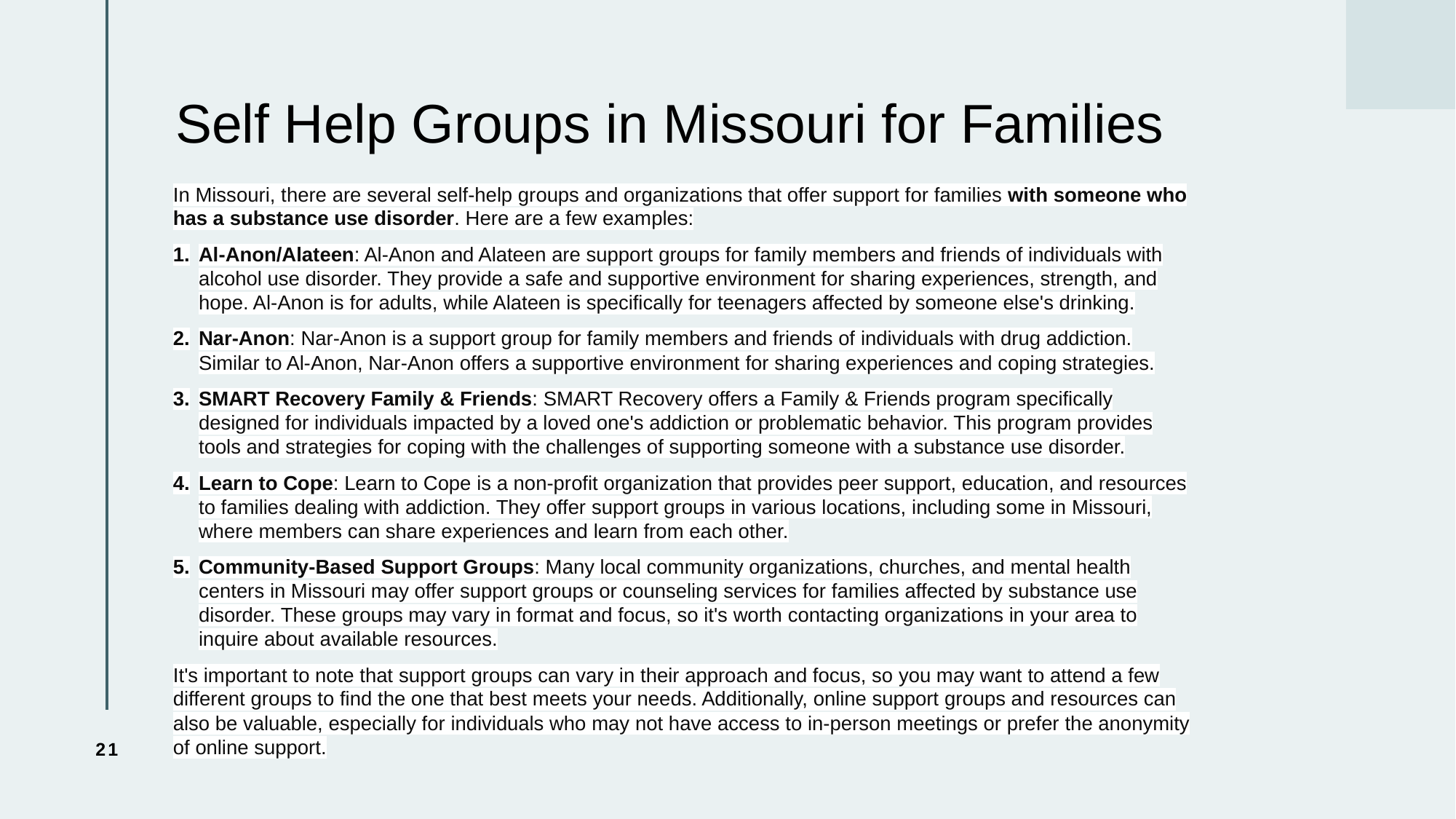

# Self Help Groups in Missouri for Families
In Missouri, there are several self-help groups and organizations that offer support for families with someone who has a substance use disorder. Here are a few examples:
Al-Anon/Alateen: Al-Anon and Alateen are support groups for family members and friends of individuals with alcohol use disorder. They provide a safe and supportive environment for sharing experiences, strength, and hope. Al-Anon is for adults, while Alateen is specifically for teenagers affected by someone else's drinking.
Nar-Anon: Nar-Anon is a support group for family members and friends of individuals with drug addiction. Similar to Al-Anon, Nar-Anon offers a supportive environment for sharing experiences and coping strategies.
SMART Recovery Family & Friends: SMART Recovery offers a Family & Friends program specifically designed for individuals impacted by a loved one's addiction or problematic behavior. This program provides tools and strategies for coping with the challenges of supporting someone with a substance use disorder.
Learn to Cope: Learn to Cope is a non-profit organization that provides peer support, education, and resources to families dealing with addiction. They offer support groups in various locations, including some in Missouri, where members can share experiences and learn from each other.
Community-Based Support Groups: Many local community organizations, churches, and mental health centers in Missouri may offer support groups or counseling services for families affected by substance use disorder. These groups may vary in format and focus, so it's worth contacting organizations in your area to inquire about available resources.
It's important to note that support groups can vary in their approach and focus, so you may want to attend a few different groups to find the one that best meets your needs. Additionally, online support groups and resources can also be valuable, especially for individuals who may not have access to in-person meetings or prefer the anonymity of online support.

21